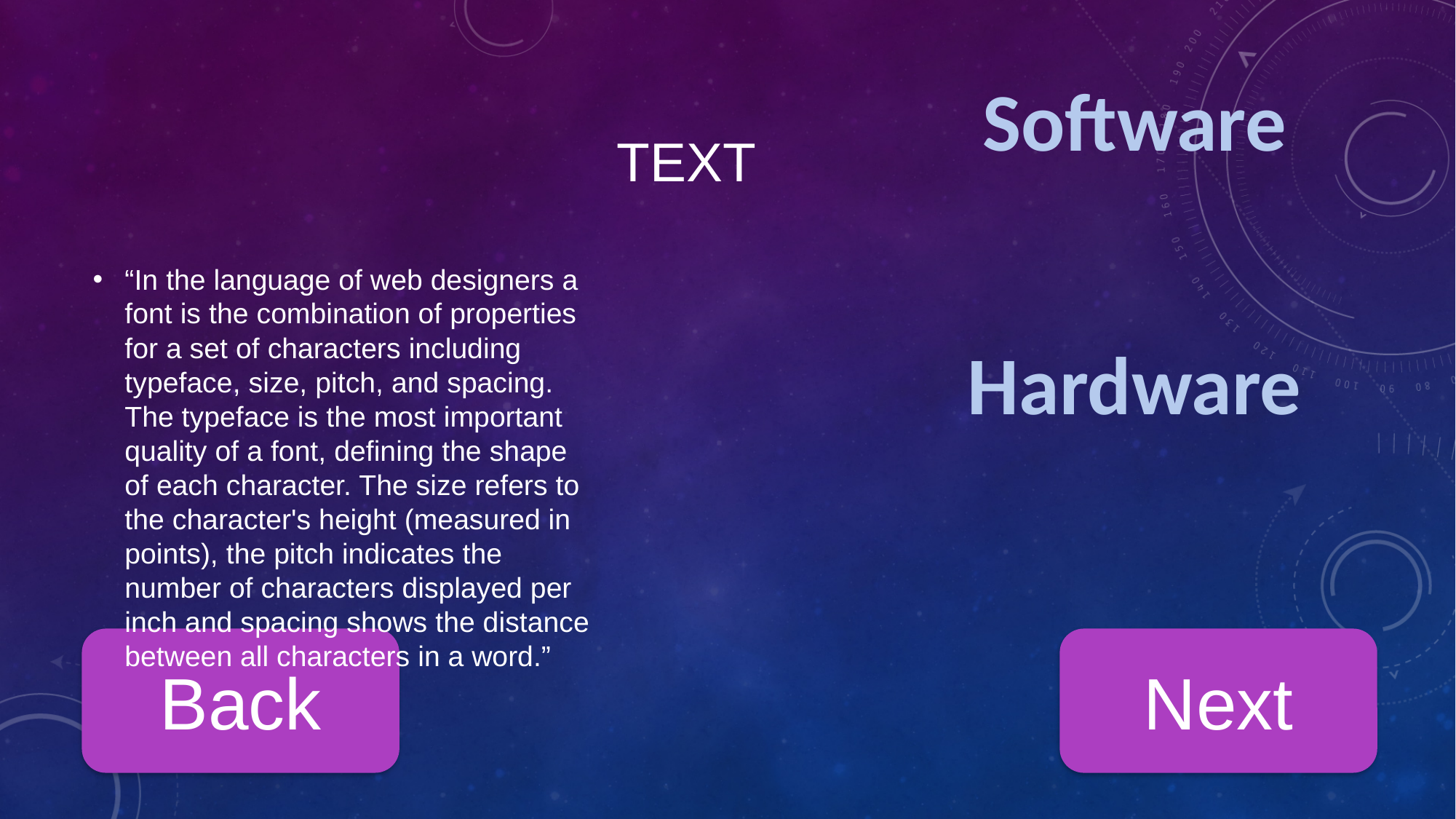

Software
# Text
“In the language of web designers a font is the combination of properties for a set of characters including typeface, size, pitch, and spacing. The typeface is the most important quality of a font, defining the shape of each character. The size refers to the character's height (measured in points), the pitch indicates the number of characters displayed per inch and spacing shows the distance between all characters in a word.”
Hardware
Back
Next